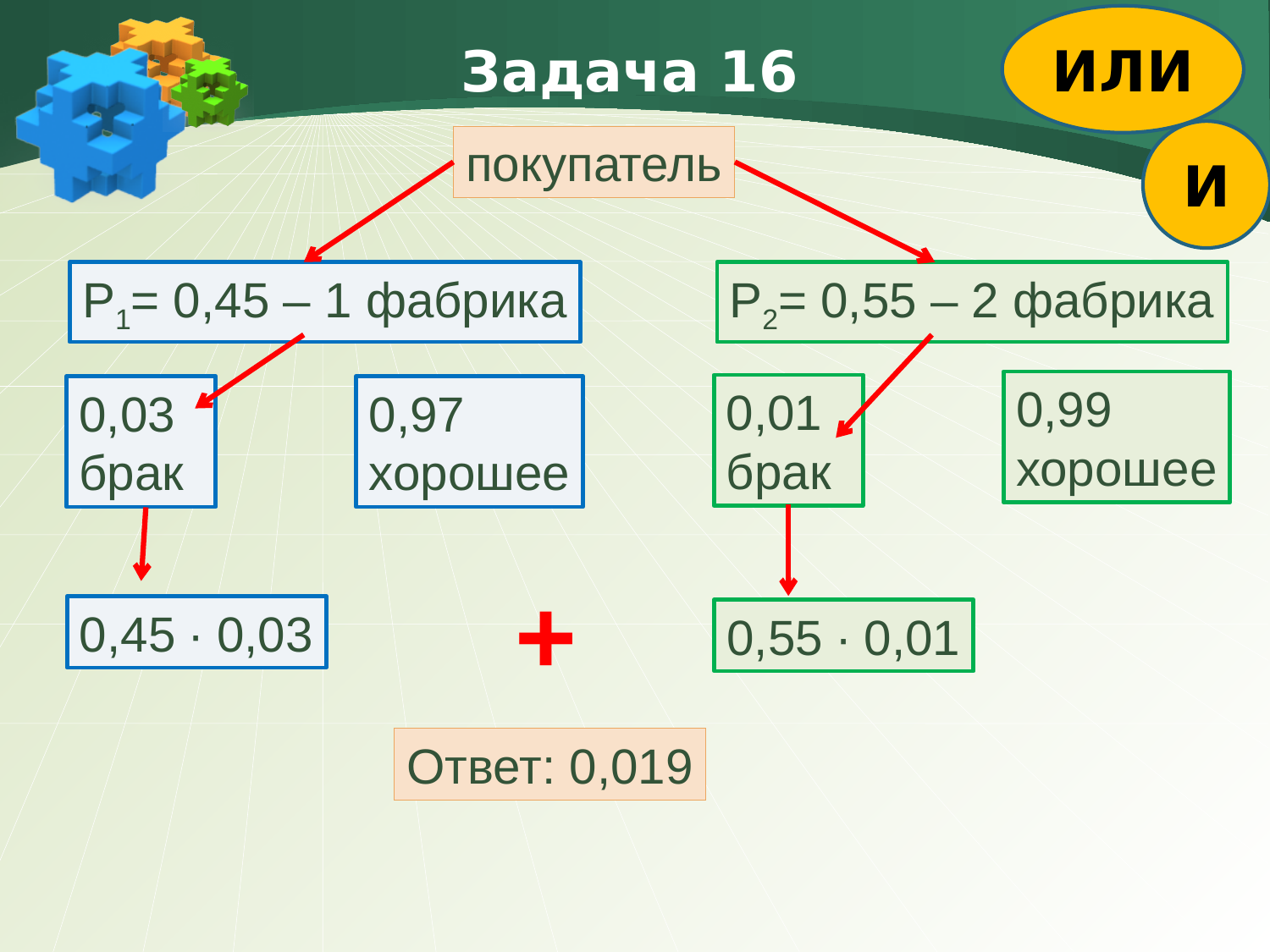

ИЛИ
# Задача 16
И
покупатель
Р1= 0,45 – 1 фабрика
Р2= 0,55 – 2 фабрика
0,99
хорошее
0,01
брак
0,97
хорошее
0,03
брак
+
0,45 ∙ 0,03
0,55 ∙ 0,01
Ответ: 0,019